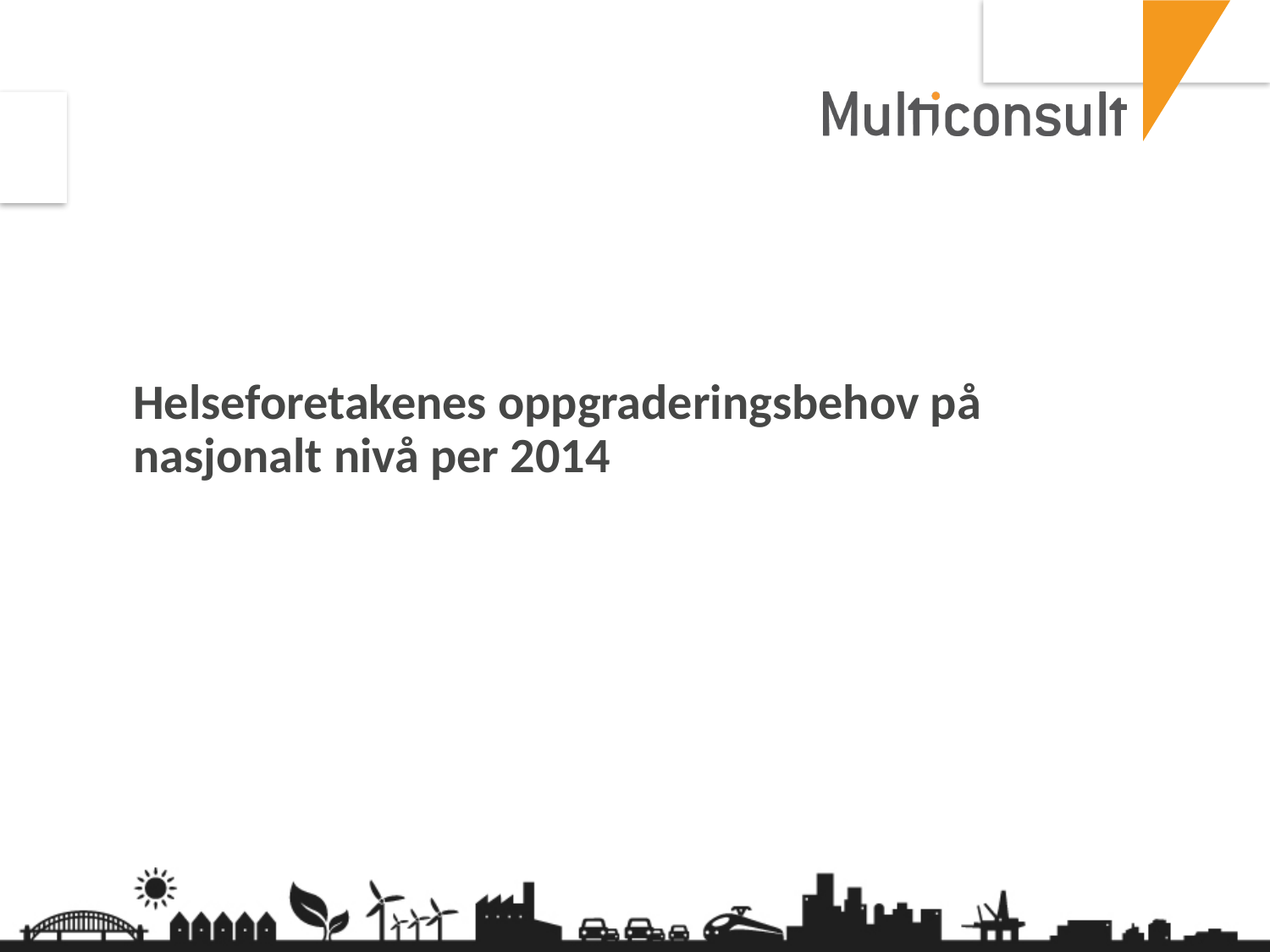

# Helseforetakenes oppgraderingsbehov på nasjonalt nivå per 2014